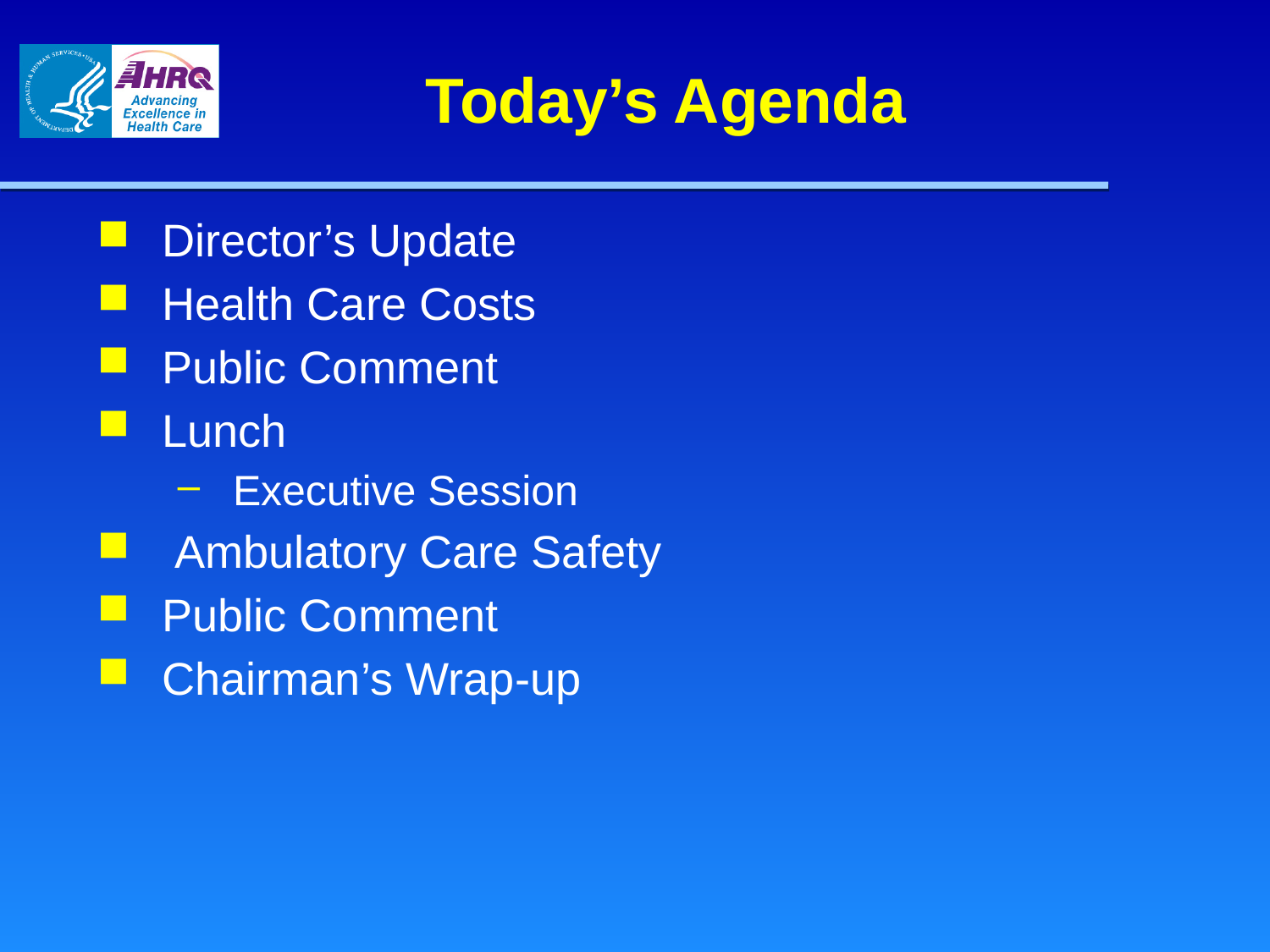

# Today’s Agenda
Director’s Update
Health Care Costs
Public Comment
Lunch
Executive Session
 Ambulatory Care Safety
Public Comment
Chairman’s Wrap-up